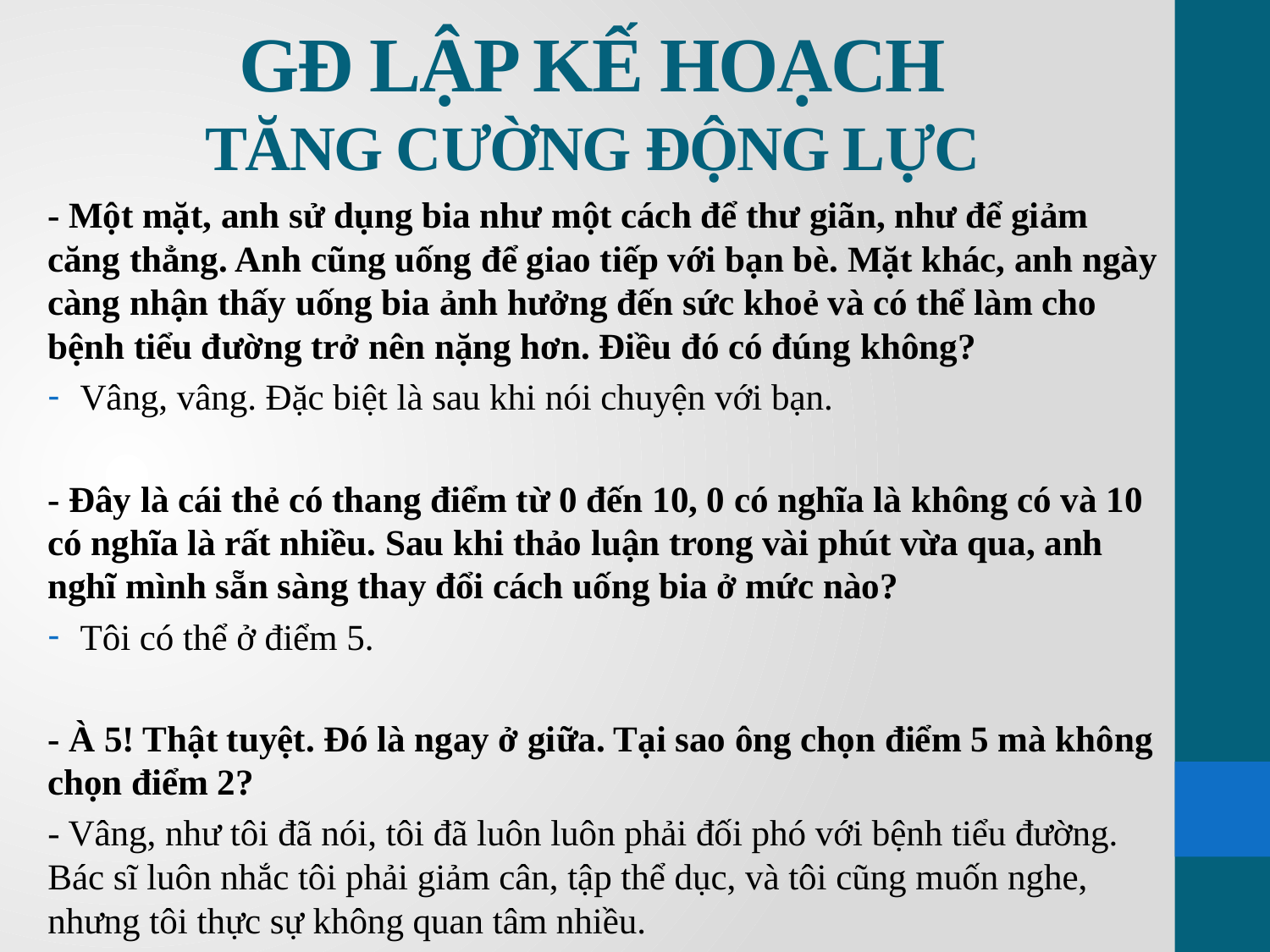

# GĐ LẬP KẾ HOẠCH TĂNG CƯỜNG ĐỘNG LỰC
- Một mặt, anh sử dụng bia như một cách để thư giãn, như để giảm căng thẳng. Anh cũng uống để giao tiếp với bạn bè. Mặt khác, anh ngày càng nhận thấy uống bia ảnh hưởng đến sức khoẻ và có thể làm cho bệnh tiểu đường trở nên nặng hơn. Điều đó có đúng không?
Vâng, vâng. Đặc biệt là sau khi nói chuyện với bạn.

- Đây là cái thẻ có thang điểm từ 0 đến 10, 0 có nghĩa là không có và 10 có nghĩa là rất nhiều. Sau khi thảo luận trong vài phút vừa qua, anh nghĩ mình sẵn sàng thay đổi cách uống bia ở mức nào?
Tôi có thể ở điểm 5.

- À 5! Thật tuyệt. Đó là ngay ở giữa. Tại sao ông chọn điểm 5 mà không chọn điểm 2?
- Vâng, như tôi đã nói, tôi đã luôn luôn phải đối phó với bệnh tiểu đường. Bác sĩ luôn nhắc tôi phải giảm cân, tập thể dục, và tôi cũng muốn nghe, nhưng tôi thực sự không quan tâm nhiều.